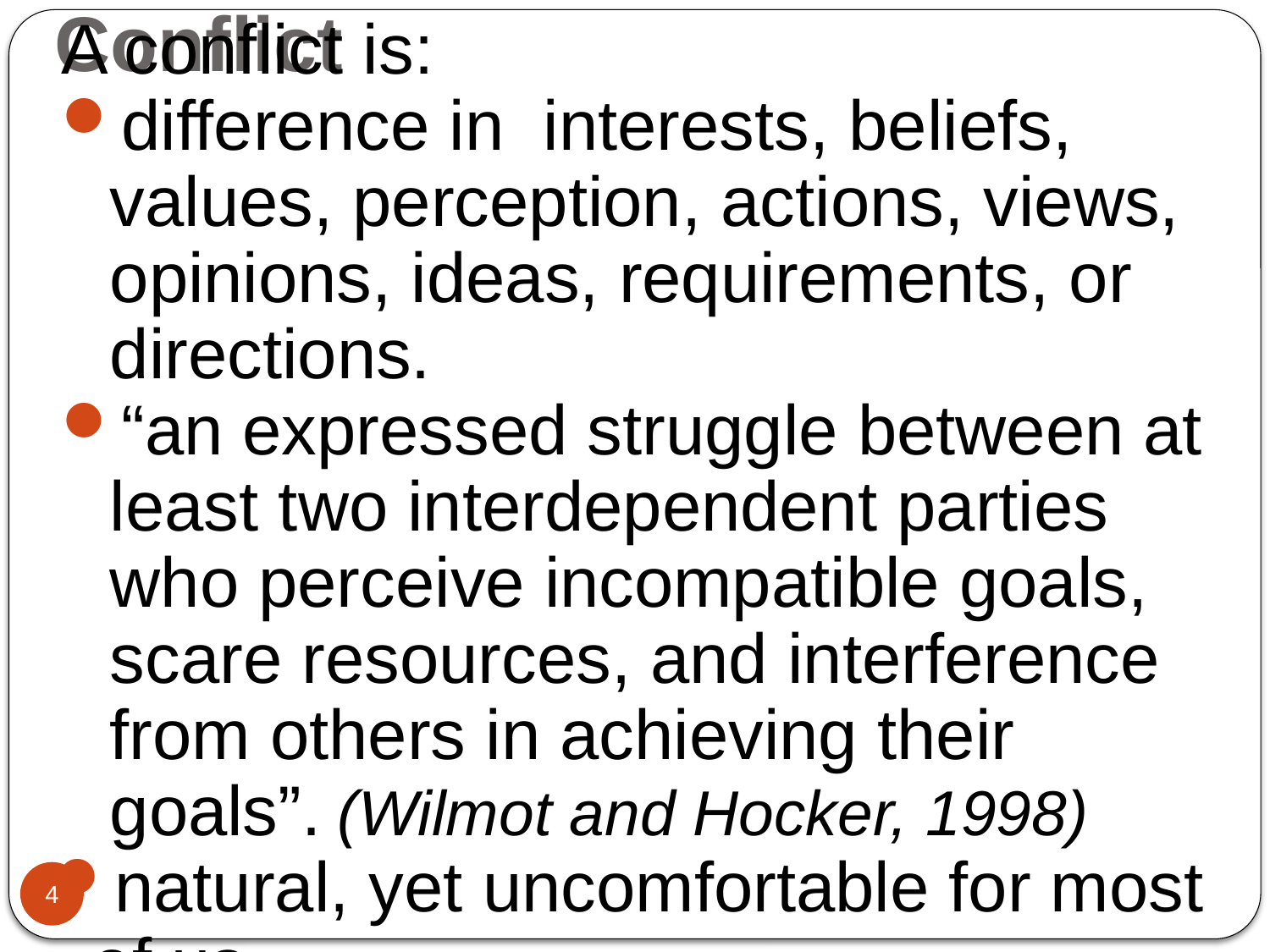

# Conflict
A conflict is:
difference in  interests, beliefs, values, perception, actions, views, opinions, ideas, requirements, or directions.
“an expressed struggle between at least two interdependent parties who perceive incompatible goals, scare resources, and interference from others in achieving their goals”. (Wilmot and Hocker, 1998)
natural, yet uncomfortable for most of us.
4